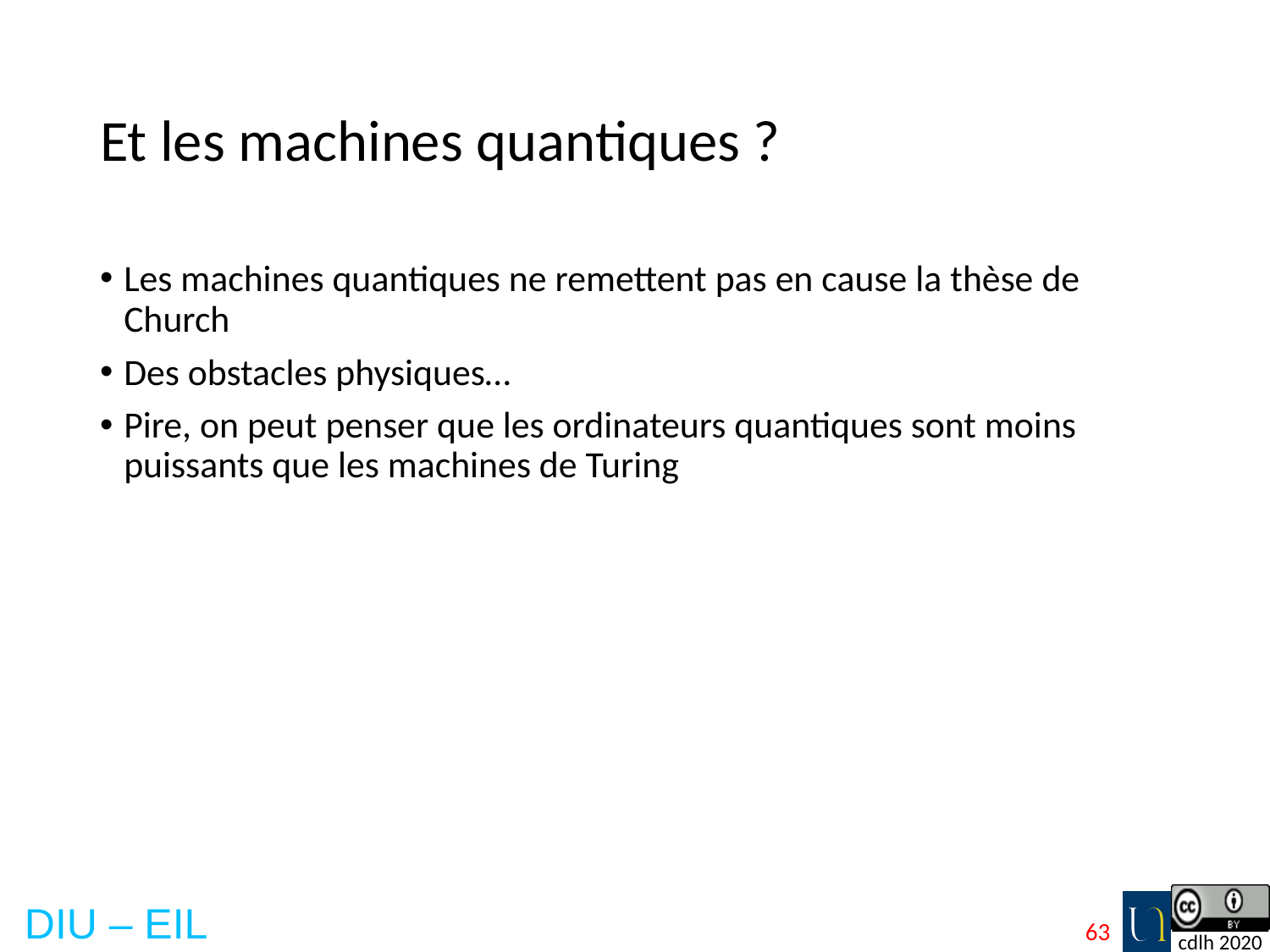

# Et les machines quantiques ?
Les machines quantiques ne remettent pas en cause la thèse de Church
Des obstacles physiques…
Pire, on peut penser que les ordinateurs quantiques sont moins puissants que les machines de Turing

63